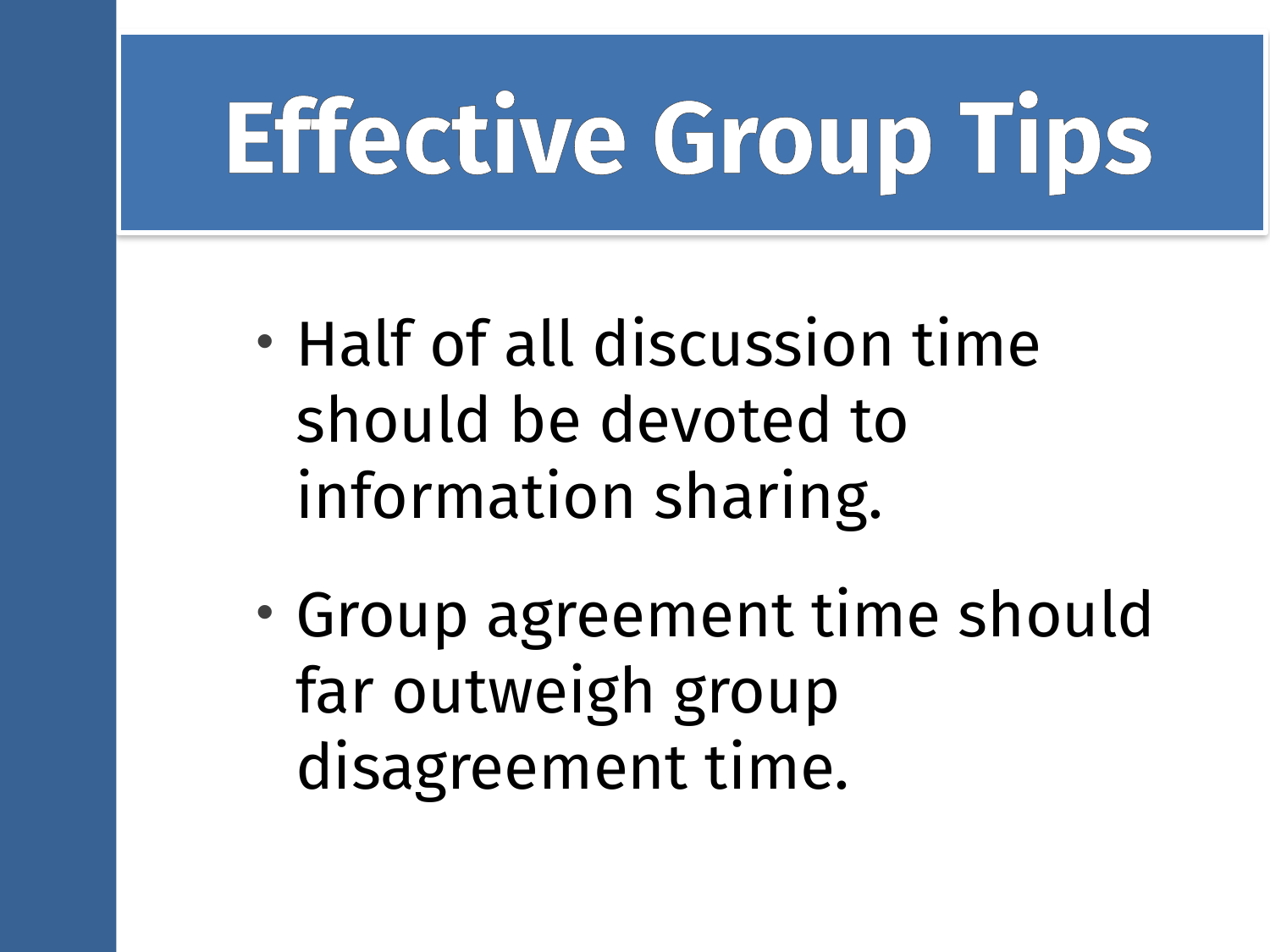

# Effective Group Tips
Half of all discussion time should be devoted to information sharing.
Group agreement time should far outweigh group disagreement time.